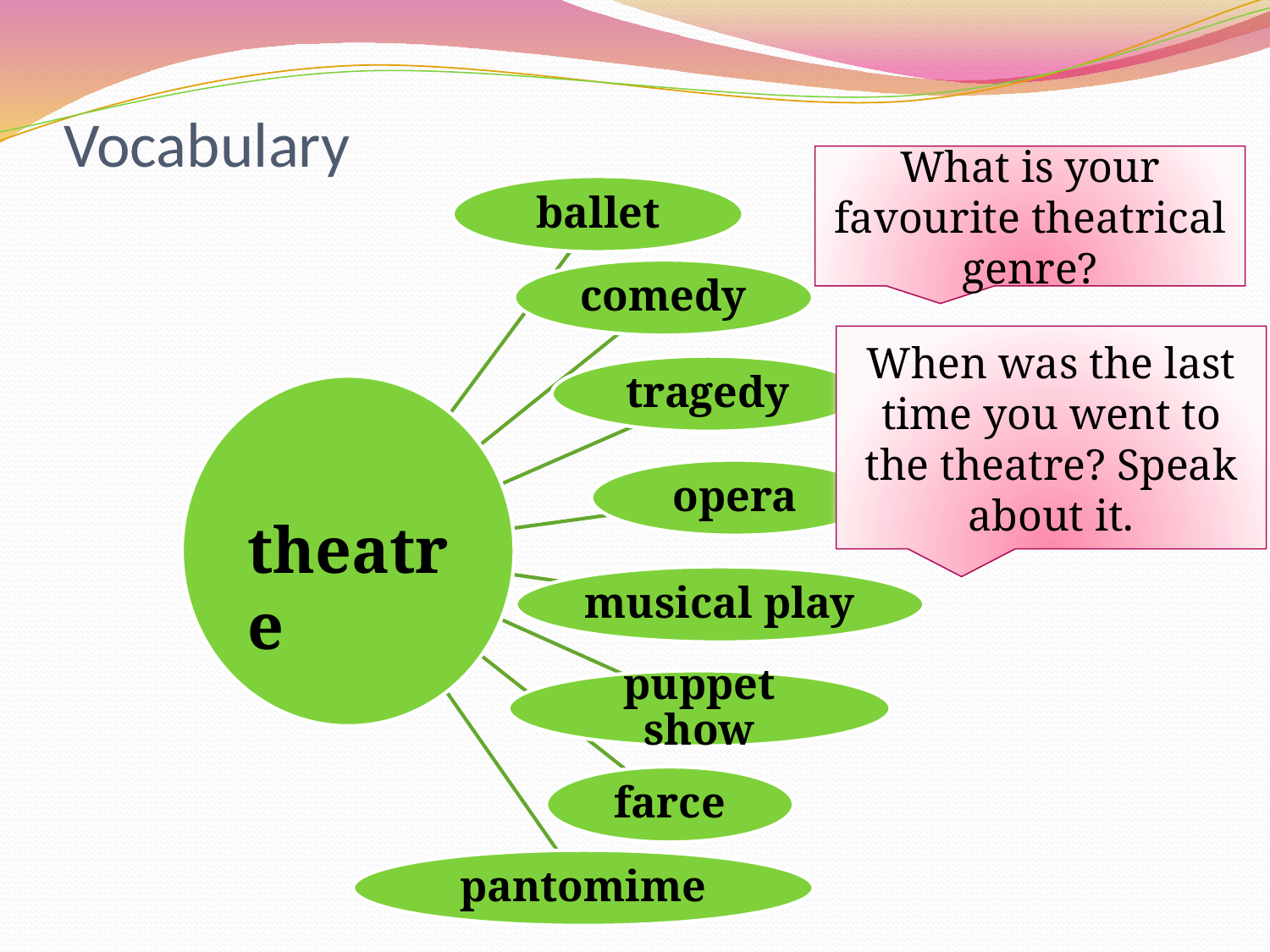

# Vocabulary
What is your favourite theatrical genre?
ballet
comedy
tragedy
opera
musical play
puppet show
farce
pantomime
When was the last time you went to the theatre? Speak about it.
theatre